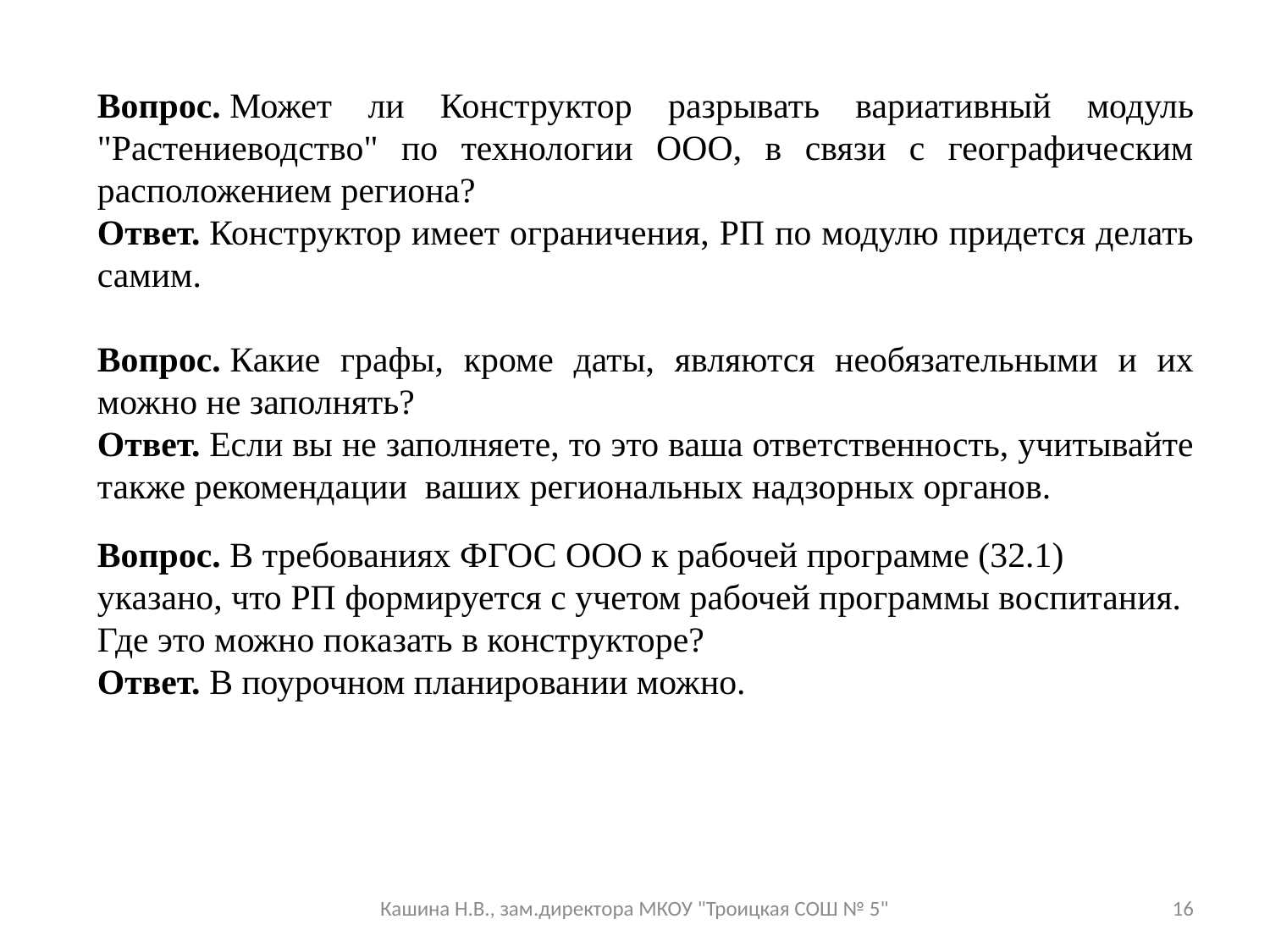

Вопрос. Может ли Конструктор разрывать вариативный модуль "Растениеводство" по технологии ООО, в связи с географическим расположением региона?
Ответ. Конструктор имеет ограничения, РП по модулю придется делать самим.

Вопрос. Какие графы, кроме даты, являются необязательными и их можно не заполнять?
Ответ. Если вы не заполняете, то это ваша ответственность, учитывайте также рекомендации  ваших региональных надзорных органов.
Вопрос. В требованиях ФГОС ООО к рабочей программе (32.1) указано, что РП формируется с учетом рабочей программы воспитания. Где это можно показать в конструкторе?
Ответ. В поурочном планировании можно.
Кашина Н.В., зам.директора МКОУ "Троицкая СОШ № 5"
16